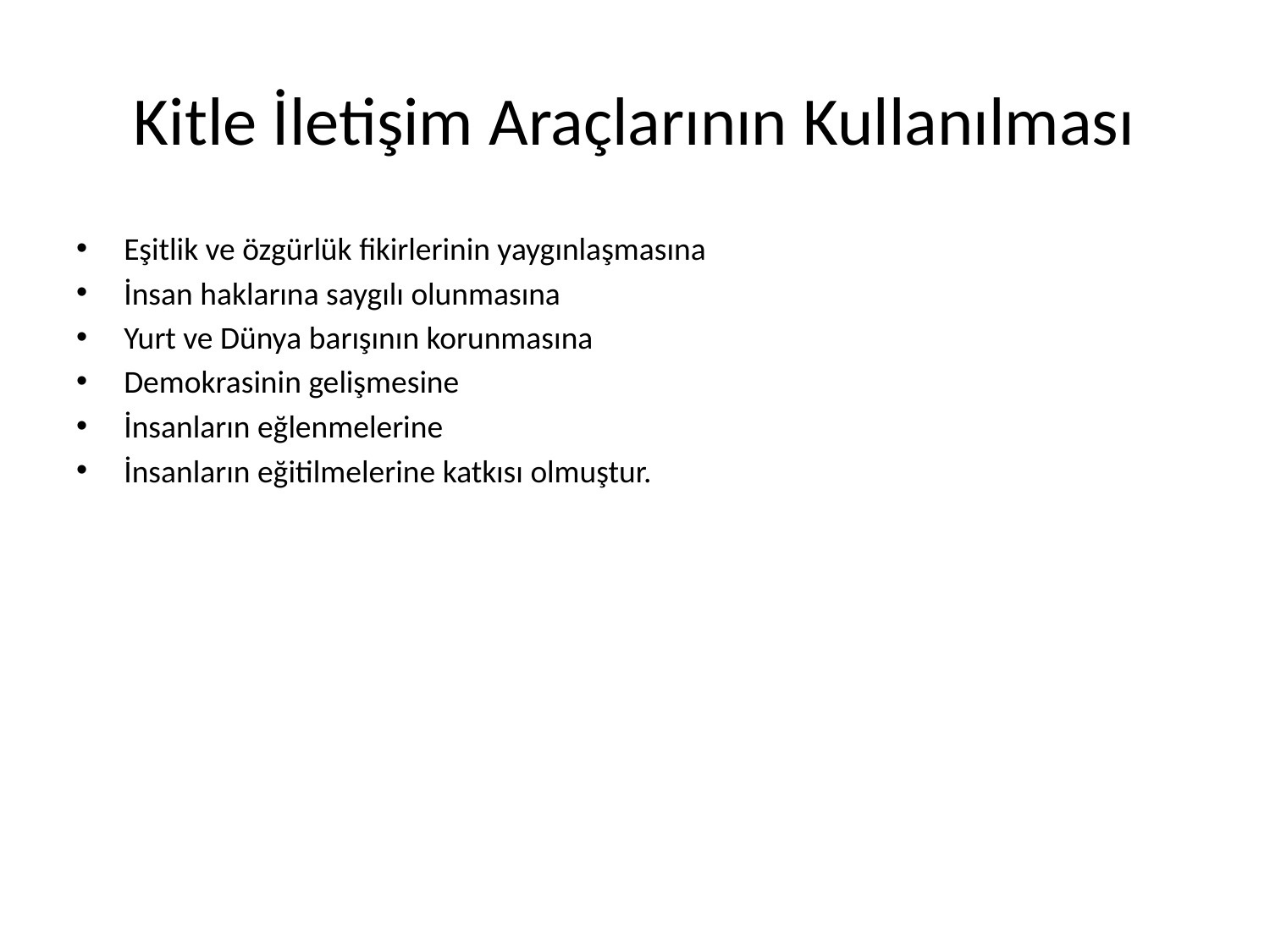

# Kitle İletişim Araçlarının Kullanılması
Eşitlik ve özgürlük fikirlerinin yaygınlaşmasına
İnsan haklarına saygılı olunmasına
Yurt ve Dünya barışının korunmasına
Demokrasinin gelişmesine
İnsanların eğlenmelerine
İnsanların eğitilmelerine katkısı olmuştur.